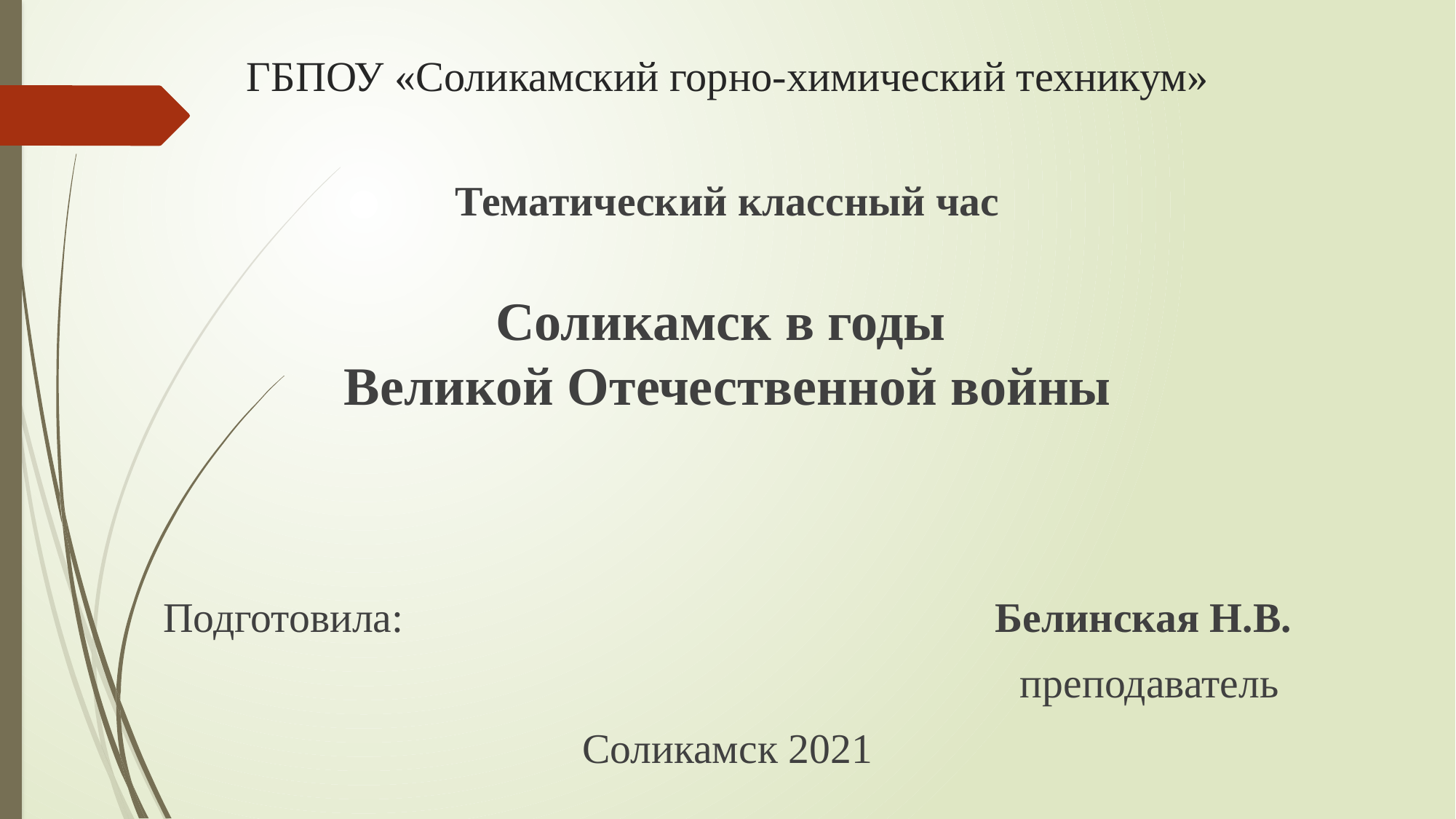

# ГБПОУ «Соликамский горно-химический техникум»
Тематический классный час

Соликамск в годы
Великой Отечественной войны

Подготовила:                                                        Белинская Н.В.
                                                                                преподаватель
Соликамск 2021